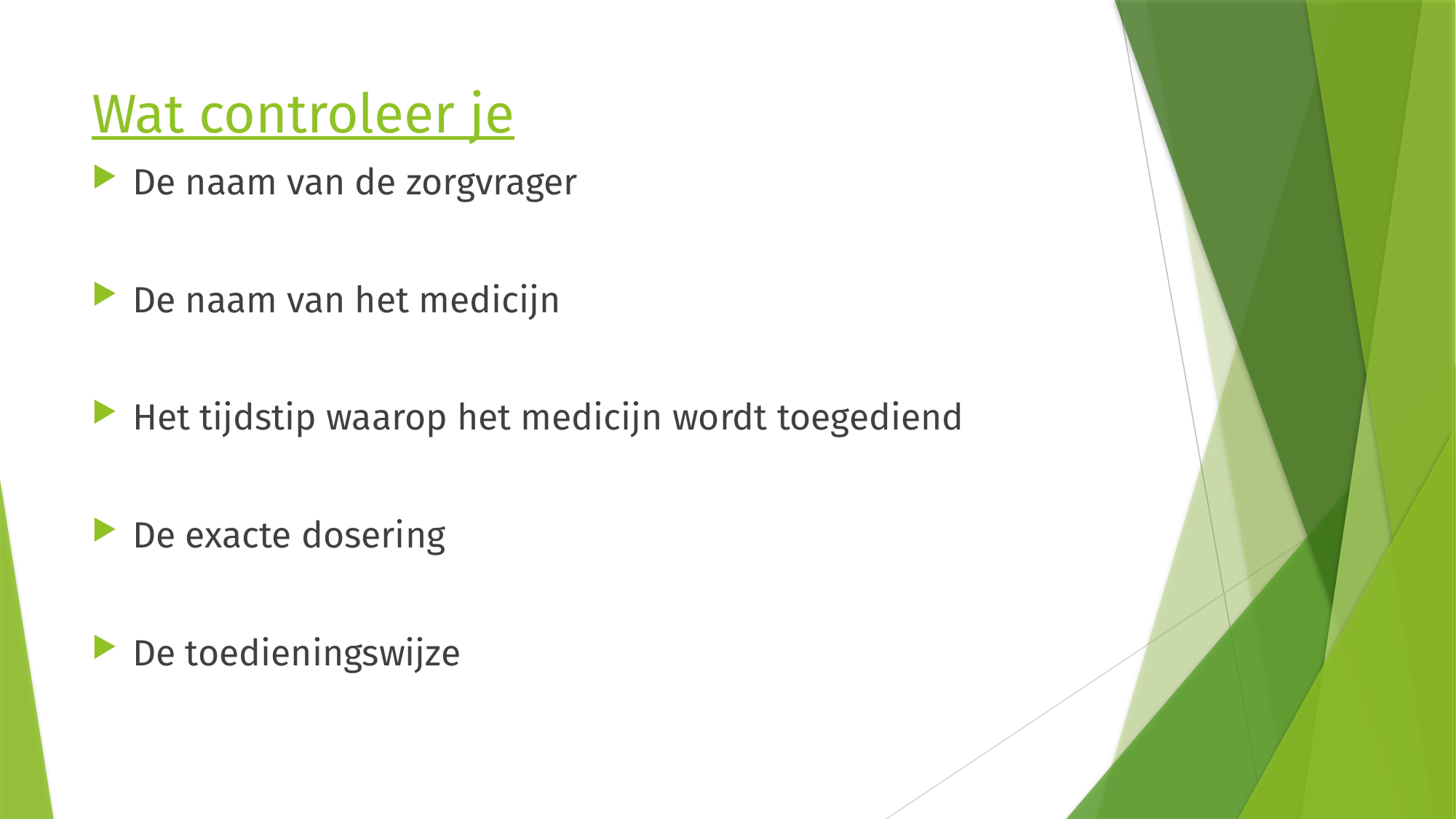

# Wat controleer je
De naam van de zorgvrager

De naam van het medicijn

Het tijdstip waarop het medicijn wordt toegediend

De exacte dosering

De toedieningswijze